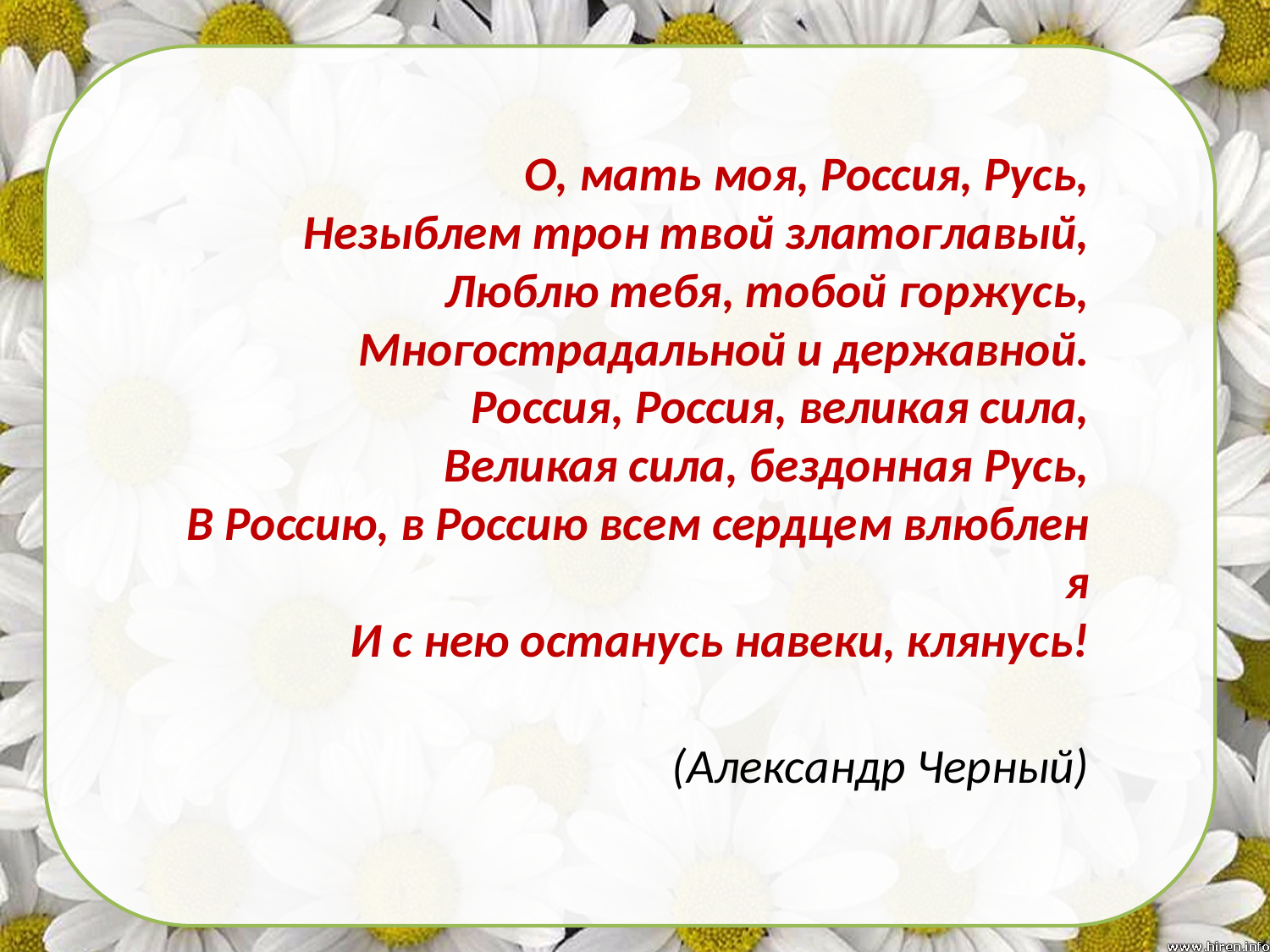

О, мать моя, Россия, Русь,
          Незыблем трон твой златоглавый,
          Люблю тебя, тобой горжусь,
          Многострадальной и державной.
          Россия, Россия, великая сила,
          Великая сила, бездонная Русь,
          В Россию, в Россию всем сердцем влюблен я
          И с нею останусь навеки, клянусь!
(Александр Черный)